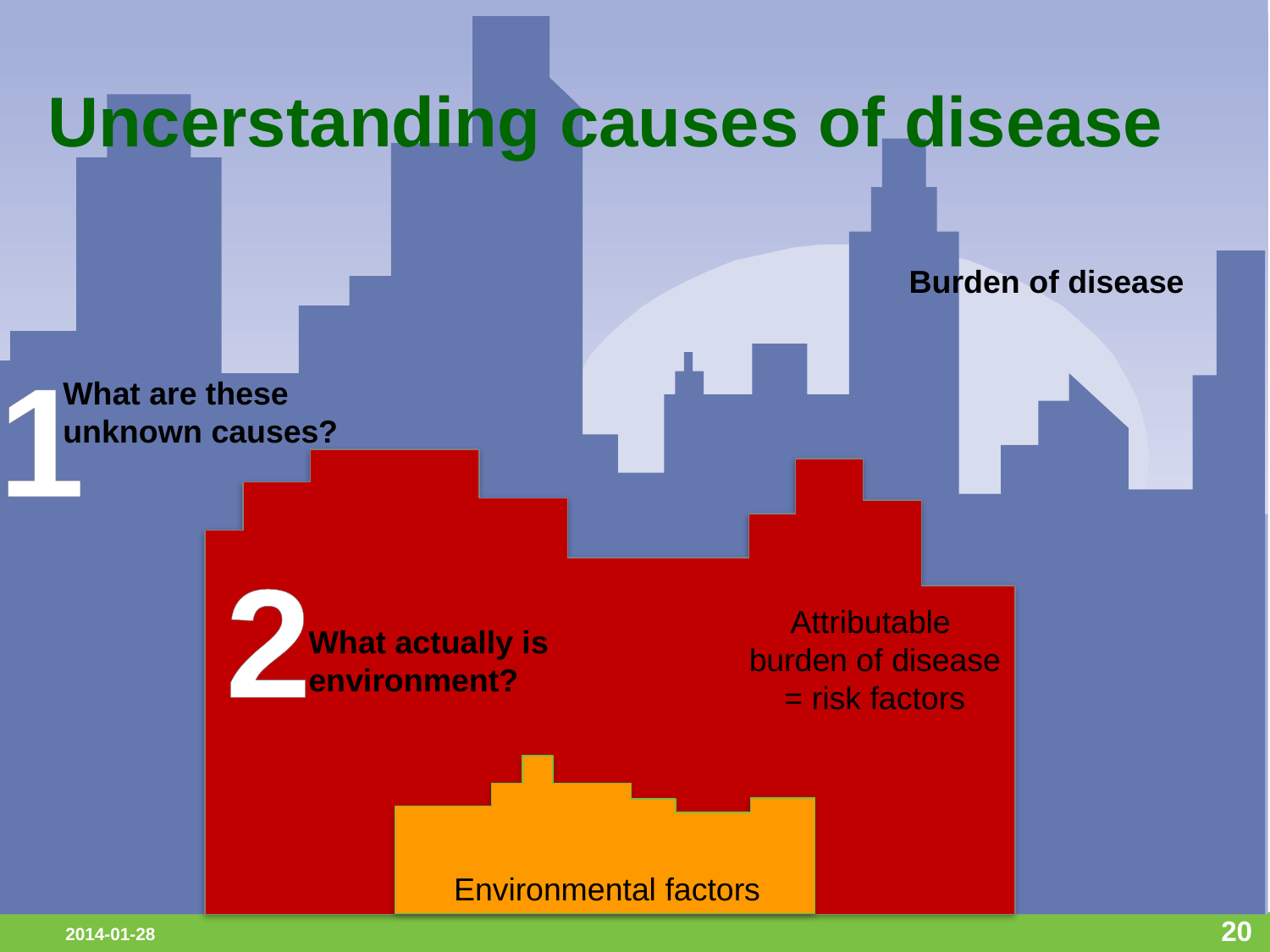

# Uncerstanding causes of disease
Burden of disease
1
What are these
unknown causes?

2
What actually is
environment?
Attributable
burden of disease
= risk factors

Environmental factors
20
2014-01-28